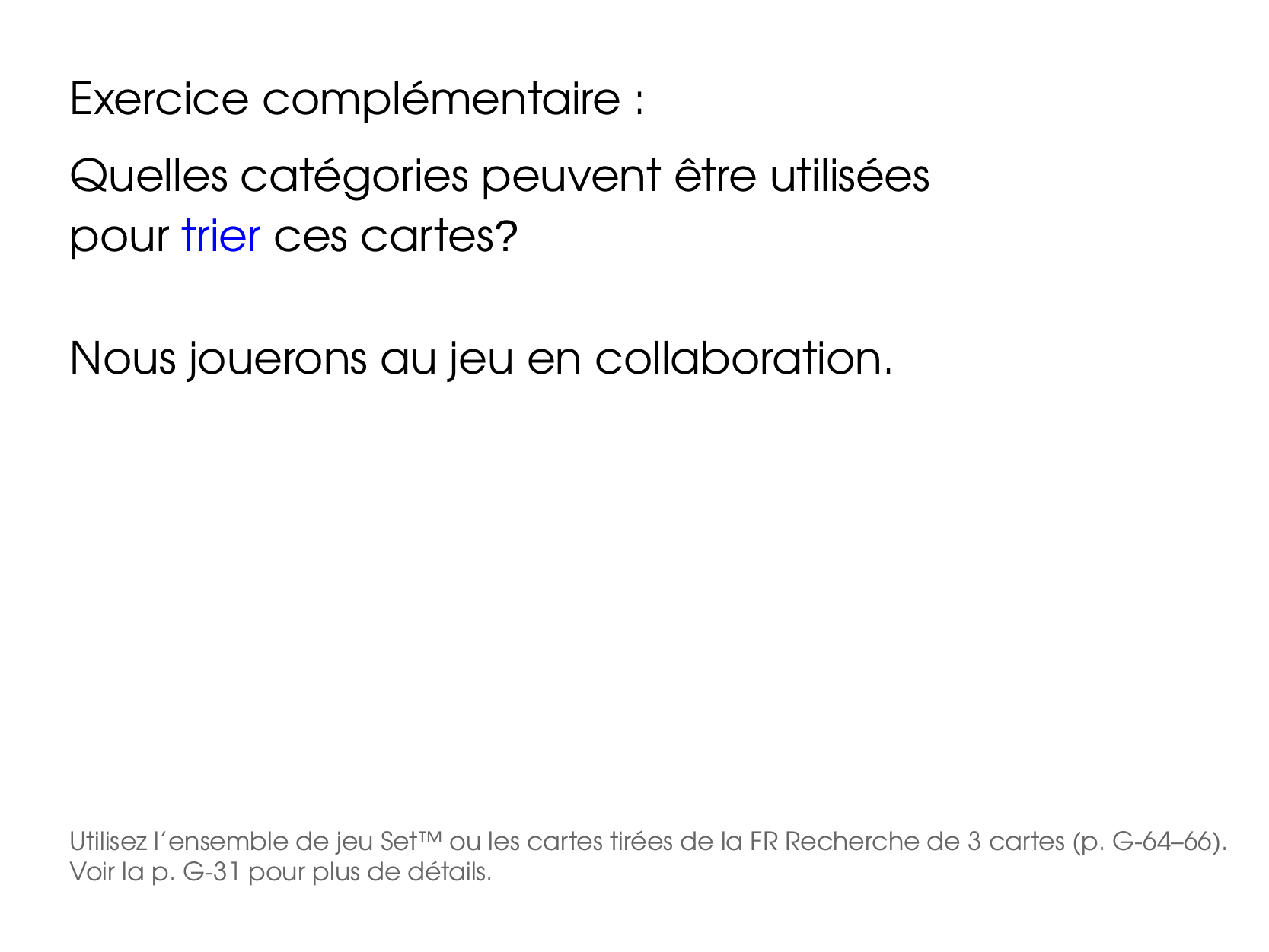

Exercice complémentaire :
Quelles catégories peuvent être utilisées pour trier ces cartes?

Nous jouerons au jeu en collaboration.
Utilisez l’ensemble de jeu Set™ ou les cartes tirées de la FR Recherche de 3 cartes (p. G-64–66). Voir la p. G-31 pour plus de détails.